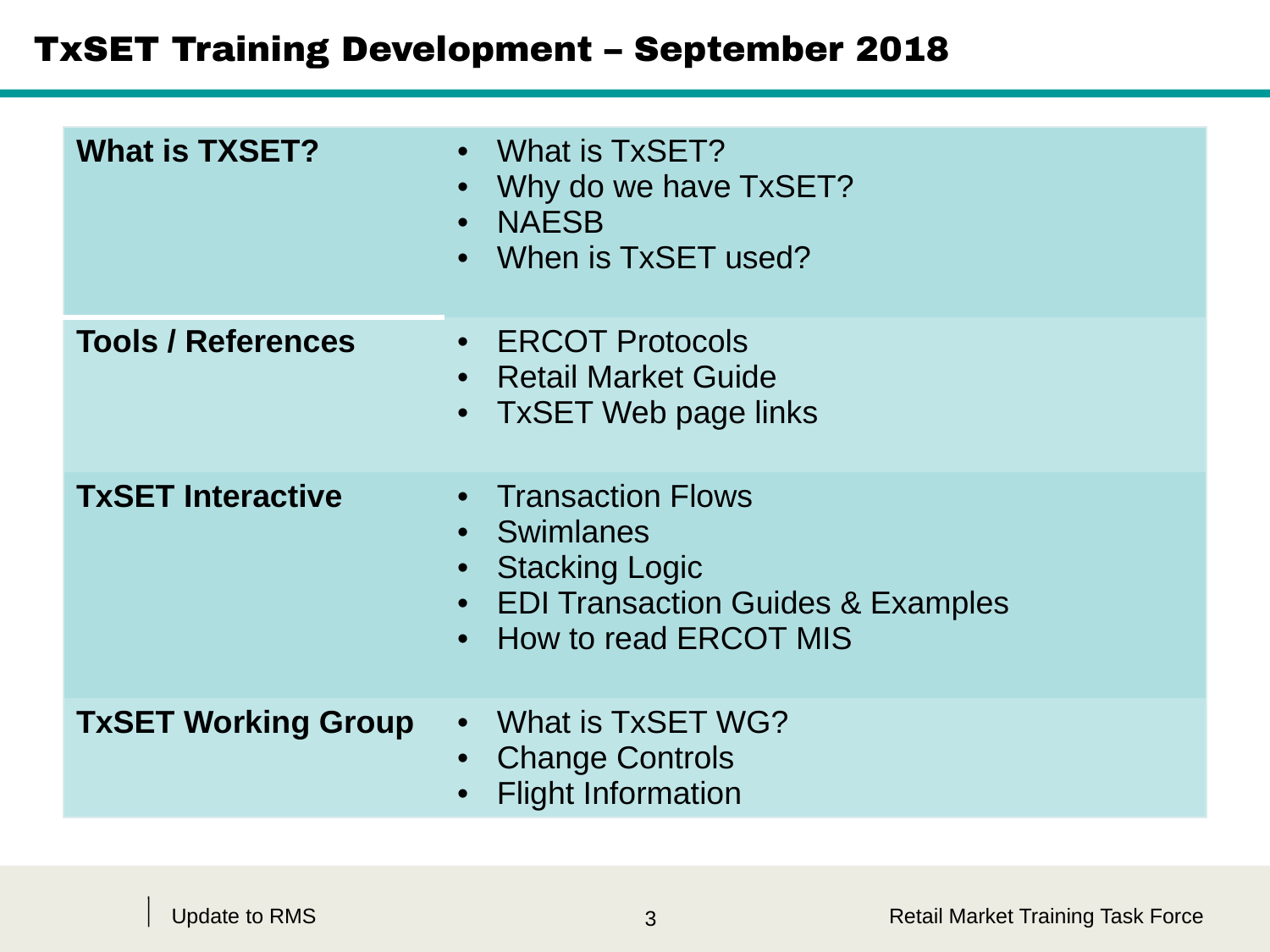

# TxSET Training Development – September 2018
| What is TXSET? | What is TxSET? Why do we have TxSET? NAESB When is TxSET used? |
| --- | --- |
| Tools / References | ERCOT Protocols Retail Market Guide TxSET Web page links |
| TxSET Interactive | Transaction Flows Swimlanes Stacking Logic EDI Transaction Guides & Examples How to read ERCOT MIS |
| TxSET Working Group | What is TxSET WG? Change Controls Flight Information |
Update to RMS
Retail Market Training Task Force